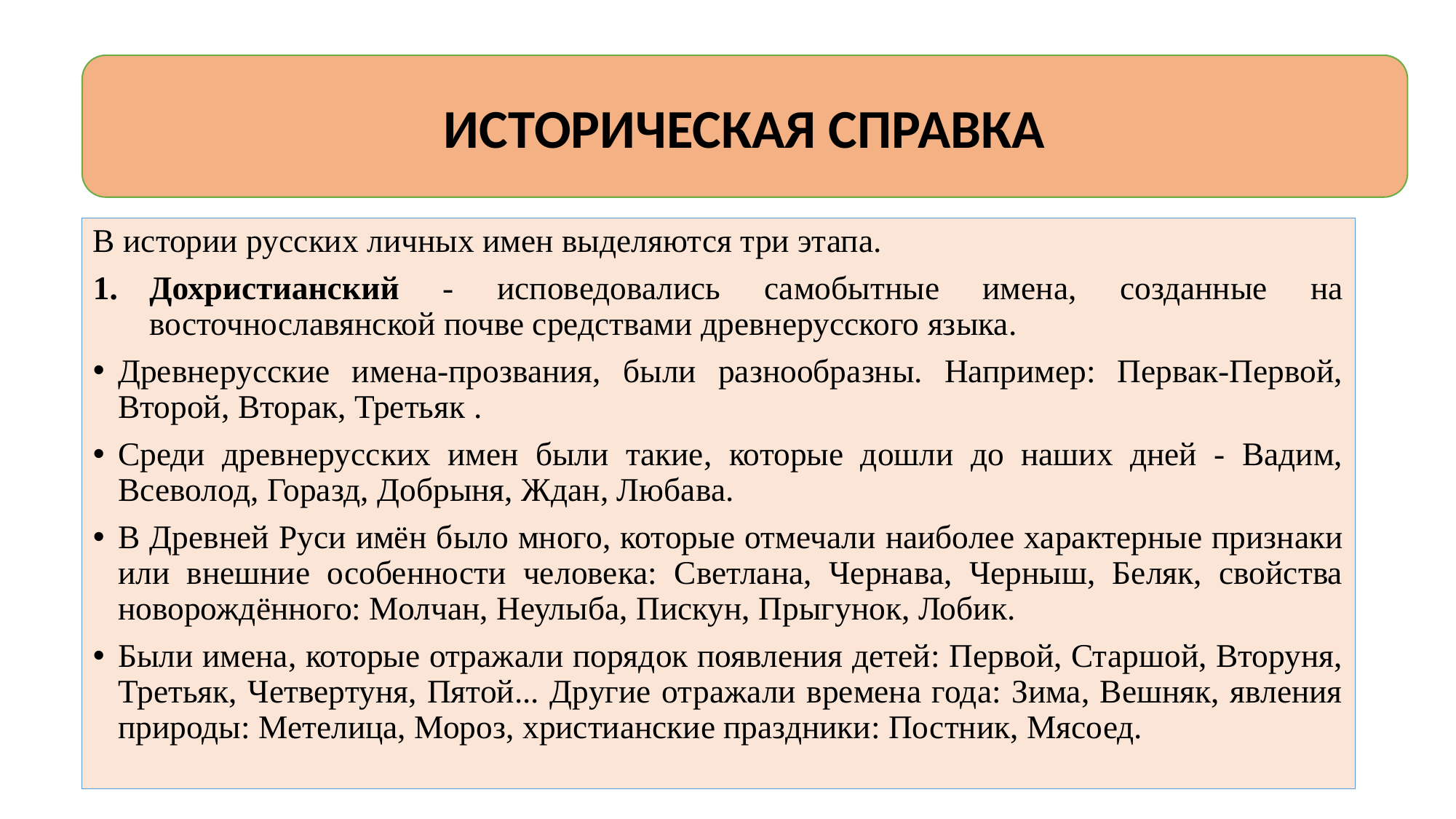

ИСТОРИЧЕСКАЯ СПРАВКА
В истории русских личных имен выделяются три этапа.
Дохристианский - исповедовались самобытные имена, созданные на восточнославянской почве средствами древнерусского языка.
Древнерусские имена-прозвания, были разнообразны. Например: Первак-Первой, Второй, Вторак, Третьяк .
Среди древнерусских имен были такие, которые дошли до наших дней - Вадим, Всеволод, Горазд, Добрыня, Ждан, Любава.
В Древней Руси имён было много, которые отмечали наиболее характерные признаки или внешние особенности человека: Светлана, Чернава, Черныш, Беляк, свойства новорождённого: Молчан, Неулыба, Пискун, Прыгунок, Лобик.
Были имена, которые отражали порядок появления детей: Первой, Старшой, Вторуня, Третьяк, Четвертуня, Пятой... Другие отражали времена года: Зима, Вешняк, явления природы: Метелица, Мороз, христианские праздники: Постник, Мясоед.